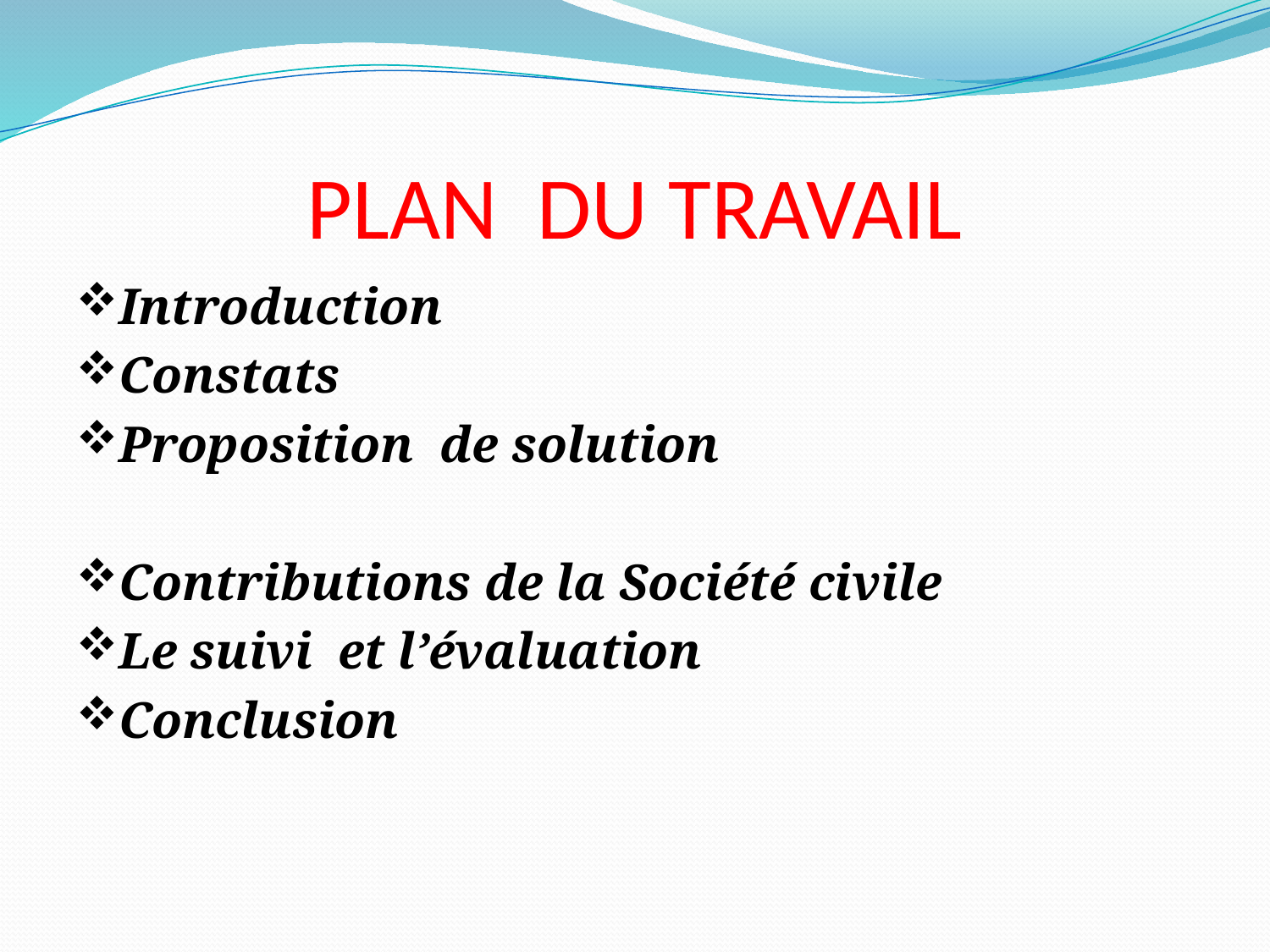

# PLAN  DU TRAVAIL
Introduction
Constats
Proposition  de solution

Contributions de la Société civile
Le suivi  et l’évaluation
Conclusion